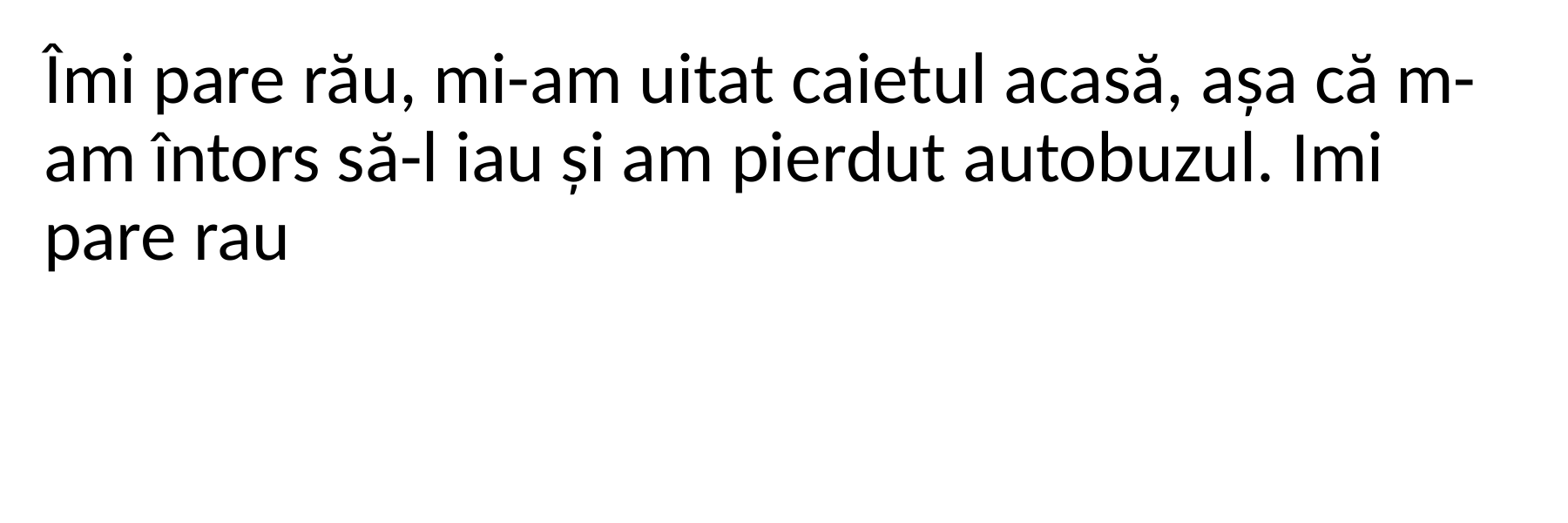

Îmi pare rău, mi-am uitat caietul acasă, așa că m-am întors să-l iau și am pierdut autobuzul. Imi pare rau